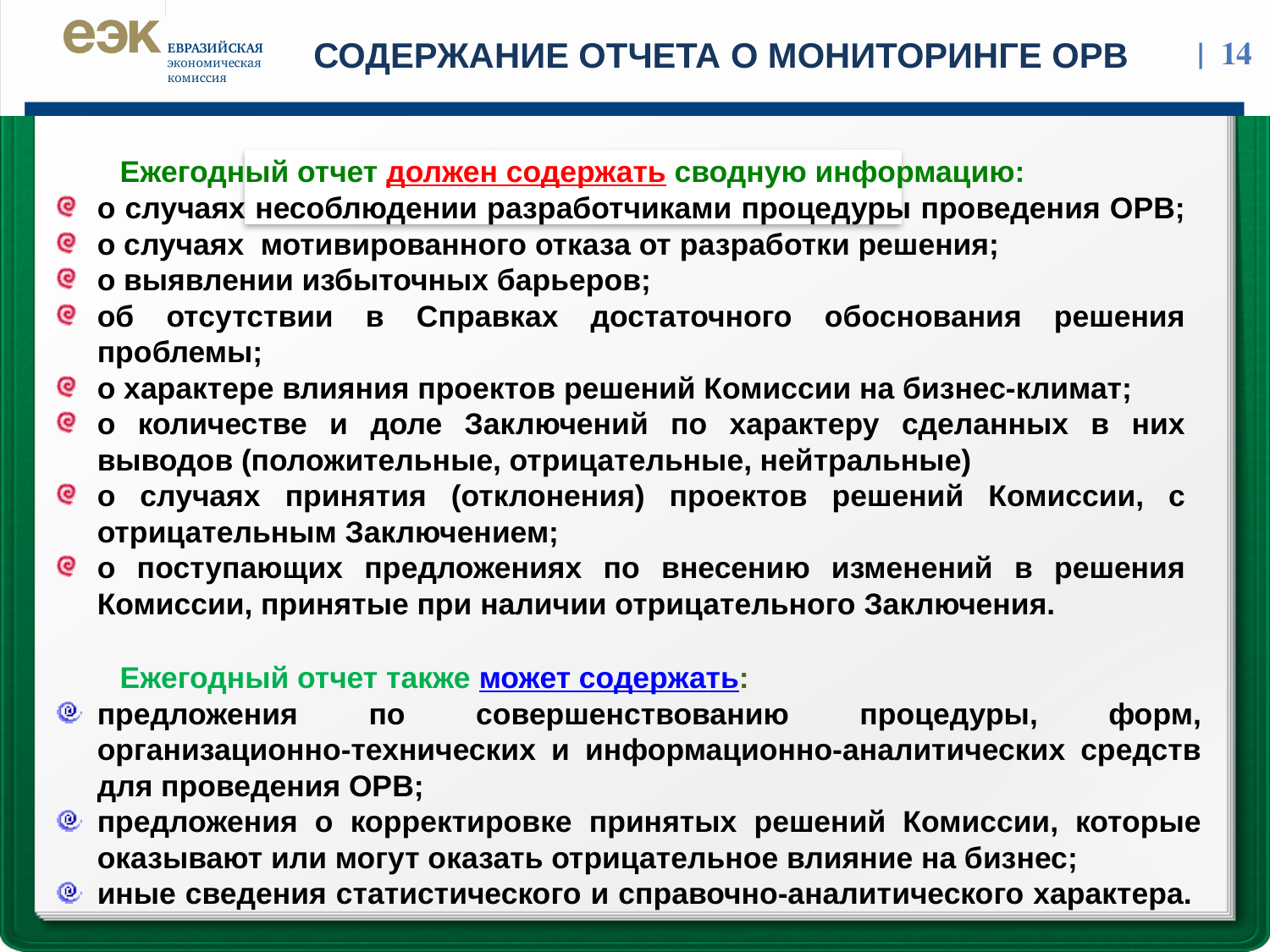

Содержание отчета о мониторинге ОРВ
|  14
Ежегодный отчет должен содержать сводную информацию:
о случаях несоблюдении разработчиками процедуры проведения ОРВ;
о случаях  мотивированного отказа от разработки решения;
о выявлении избыточных барьеров;
об отсутствии в Справках достаточного обоснования решения проблемы;
о характере влияния проектов решений Комиссии на бизнес-климат;
о количестве и доле Заключений по характеру сделанных в них выводов (положительные, отрицательные, нейтральные)
о случаях принятия (отклонения) проектов решений Комиссии, с отрицательным Заключением;
о поступающих предложениях по внесению изменений в решения Комиссии, принятые при наличии отрицательного Заключения.

Ежегодный отчет также может содержать:
предложения по совершенствованию процедуры, форм, организационно-технических и информационно-аналитических средств для проведения ОРВ;
предложения о корректировке принятых решений Комиссии, которые оказывают или могут оказать отрицательное влияние на бизнес;
иные сведения статистического и справочно-аналитического характера.